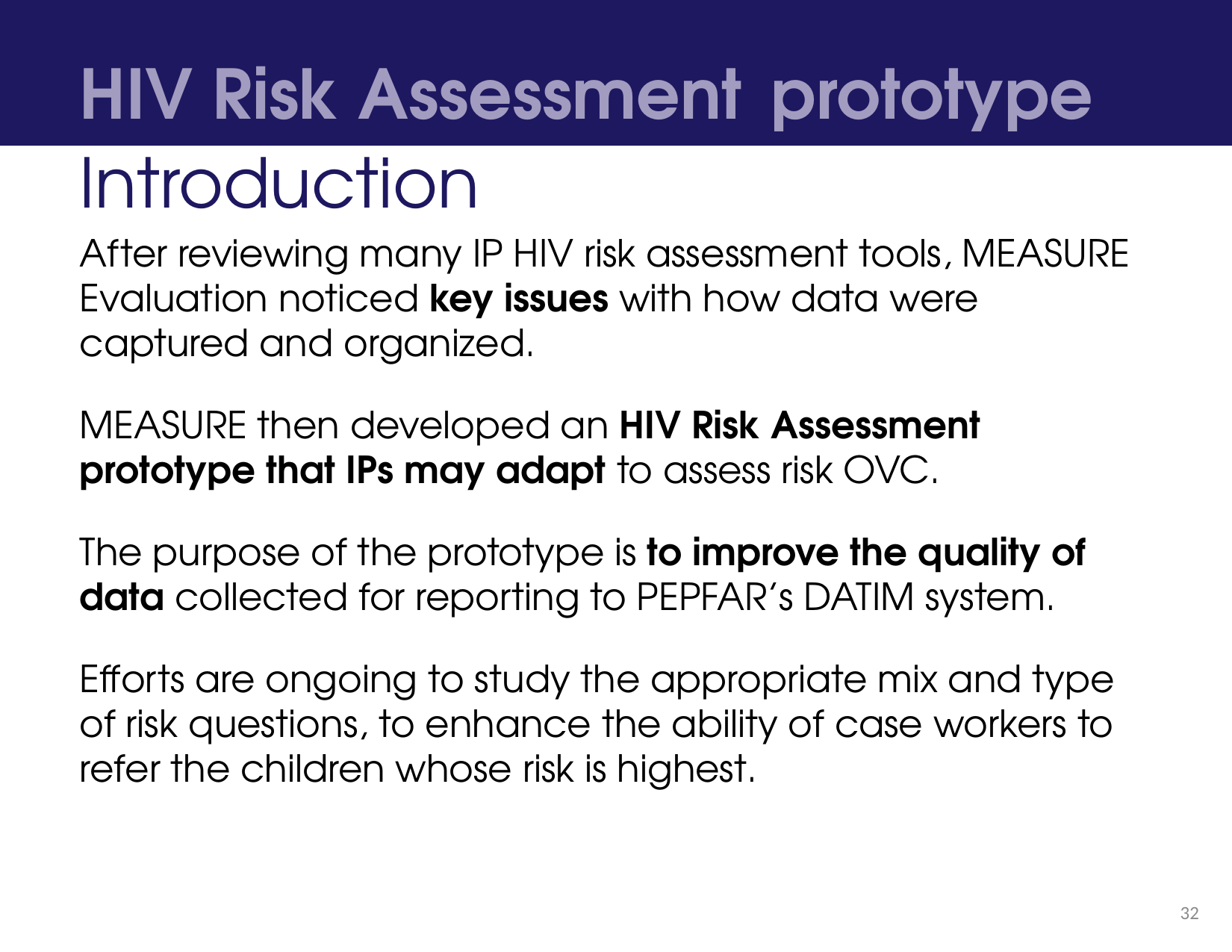

# HIV Risk Assessment	 prototype
Introduction
After reviewing many IP HIV risk assessment tools, MEASURE Evaluation noticed key issues with how data were captured and organized.
MEASURE then developed an HIV Risk Assessment prototype that IPs may adapt to assess risk OVC.
The purpose of the prototype is to improve the quality of data collected for reporting to PEPFAR’s DATIM system.
Efforts are ongoing to study the appropriate mix and type of risk questions, to enhance the ability of case workers to refer the children whose risk is highest.
32